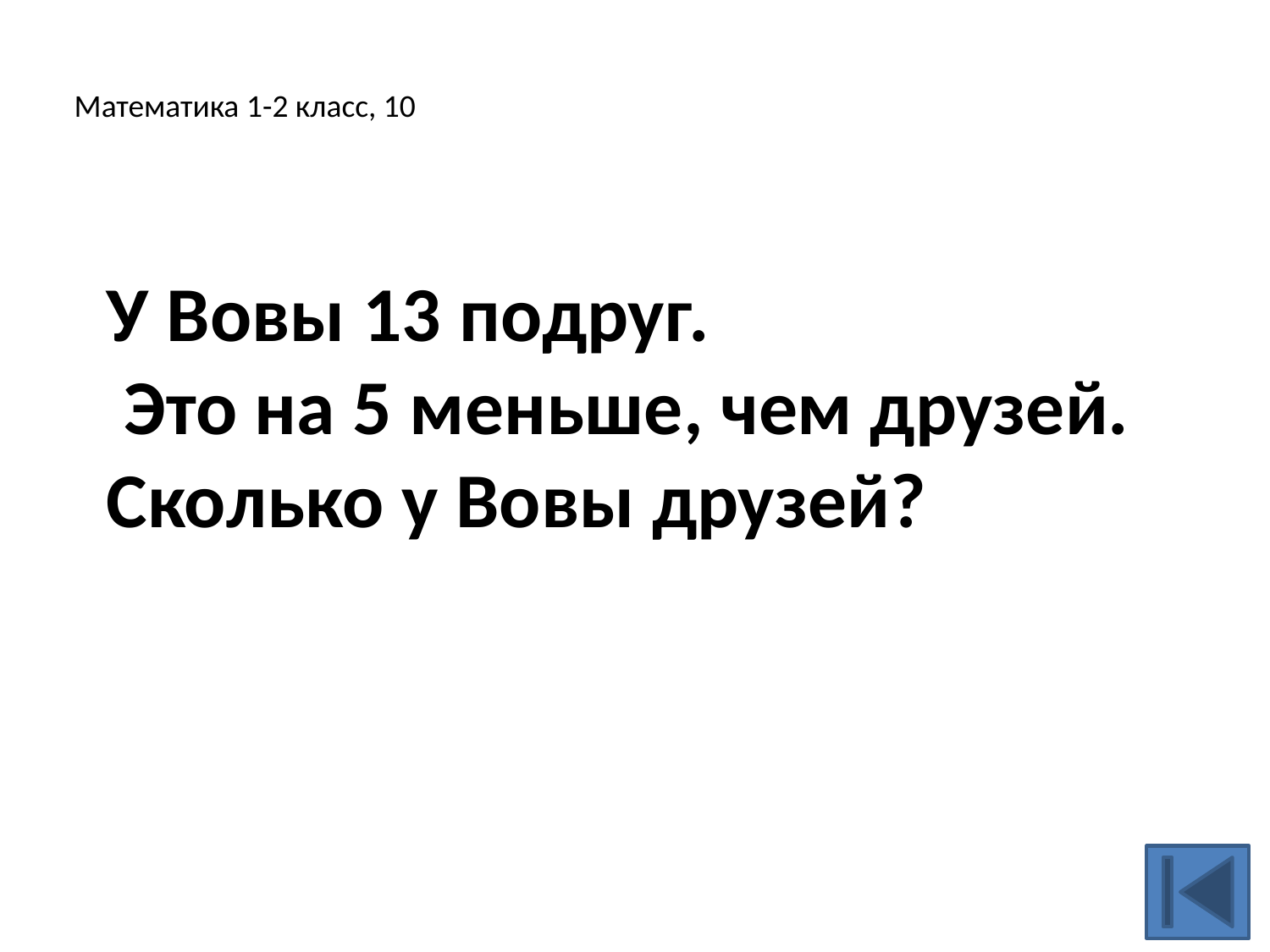

Математика 1-2 класс, 10
У Вовы 13 подруг.
 Это на 5 меньше, чем друзей.
Сколько у Вовы друзей?